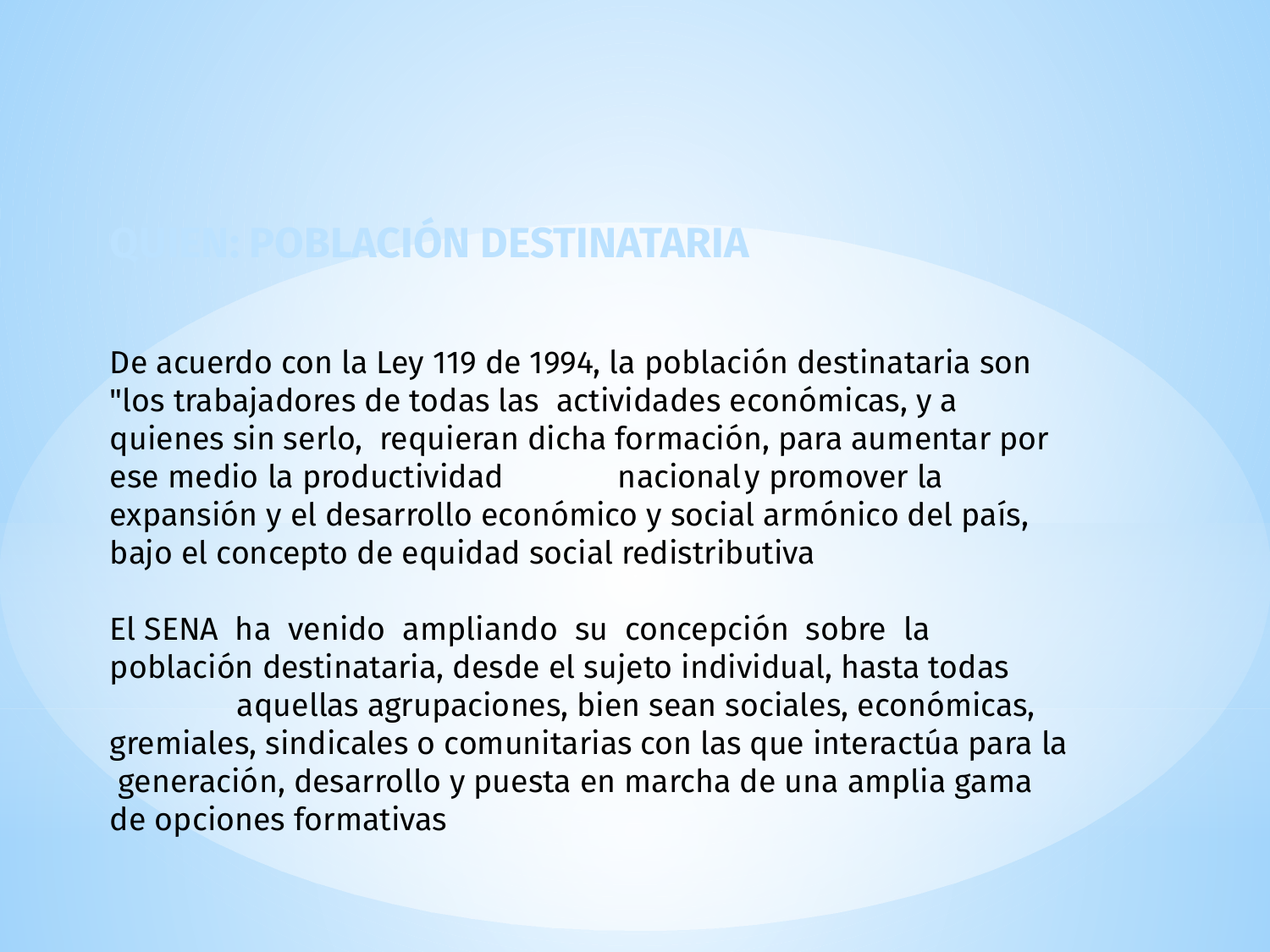

QUIEN: POBLACIÓN DESTINATARIA

De acuerdo con la Ley 119 de 1994, la población destinataria son "los trabajadores de todas las  actividades económicas, y a quienes sin serlo,  requieran dicha formación, para aumentar por  ese medio la productividad	nacional	y promover la	expansión y el desarrollo económico y social armónico del país, bajo el concepto de equidad social redistributiva

El SENA  ha  venido  ampliando  su  concepción  sobre  la  población destinataria, desde el sujeto individual, hasta todas	aquellas agrupaciones, bien sean sociales, económicas, gremiales, sindicales o comunitarias con las que interactúa para la  generación, desarrollo y puesta en marcha de una amplia gama de opciones formativas